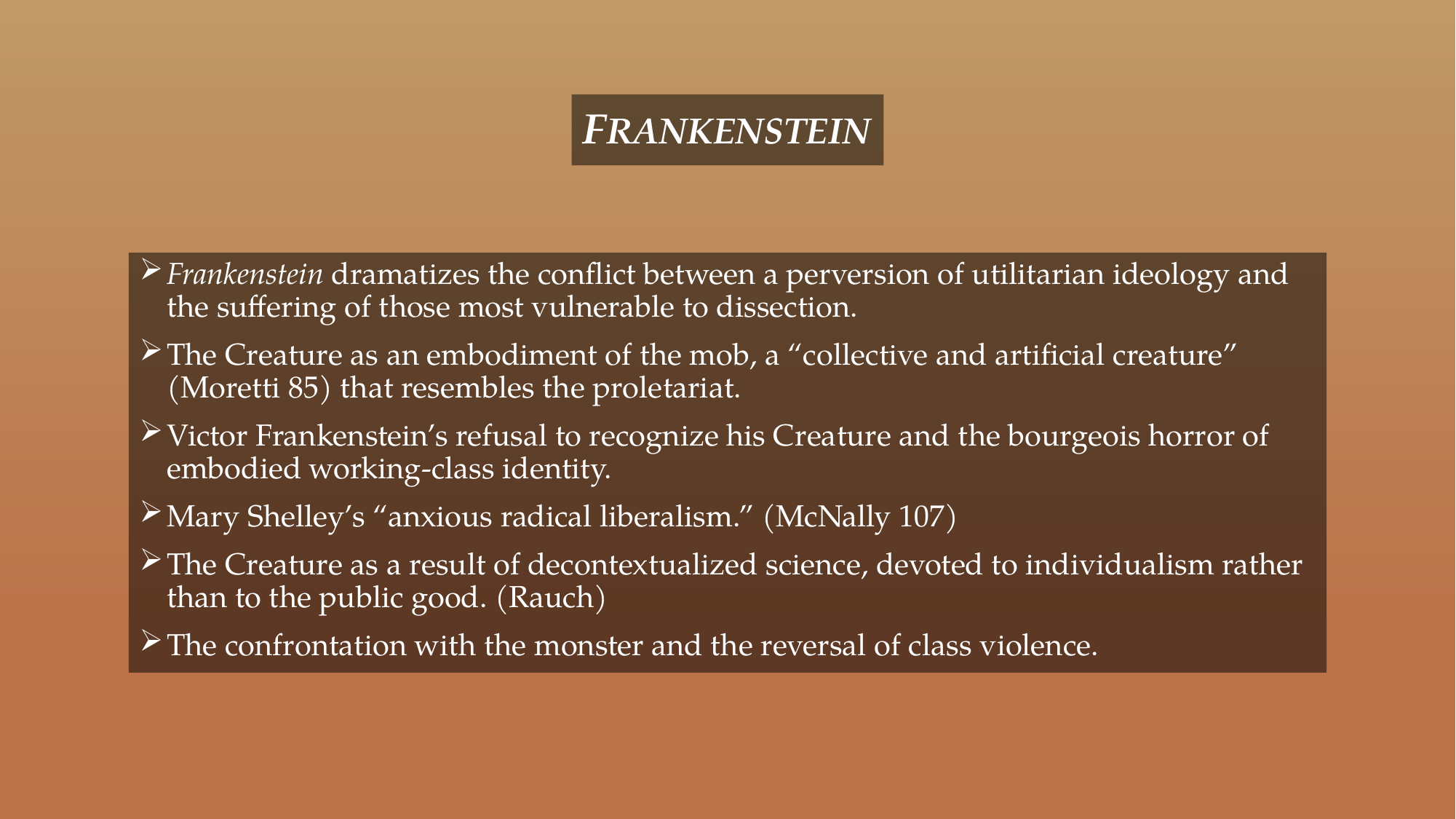

# FRANKENSTEIN
Frankenstein dramatizes the conflict between a perversion of utilitarian ideology and the suffering of those most vulnerable to dissection.
The Creature as an embodiment of the mob, a “collective and artificial creature” (Moretti 85) that resembles the proletariat.
Victor Frankenstein’s refusal to recognize his Creature and the bourgeois horror of embodied working-class identity.
Mary Shelley’s “anxious radical liberalism.” (McNally 107)
The Creature as a result of decontextualized science, devoted to individualism rather than to the public good. (Rauch)
The confrontation with the monster and the reversal of class violence.